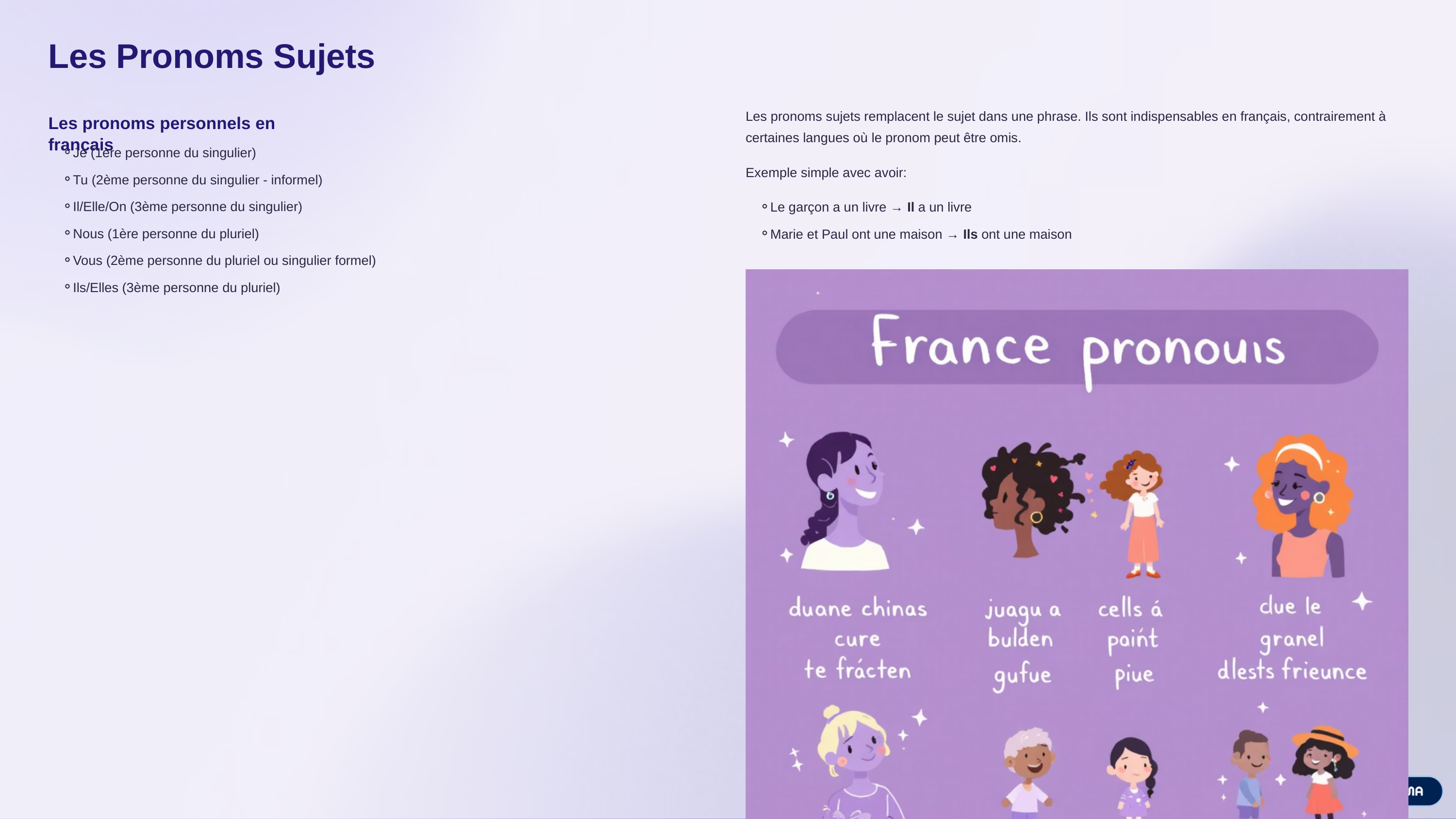

Les Pronoms Sujets
Les pronoms sujets remplacent le sujet dans une phrase. Ils sont indispensables en français, contrairement à certaines langues où le pronom peut être omis.
Les pronoms personnels en français
Je (1ère personne du singulier)
Exemple simple avec avoir:
Tu (2ème personne du singulier - informel)
Il/Elle/On (3ème personne du singulier)
Le garçon a un livre → Il a un livre
Nous (1ère personne du pluriel)
Marie et Paul ont une maison → Ils ont une maison
Vous (2ème personne du pluriel ou singulier formel)

Ils/Elles (3ème personne du pluriel)